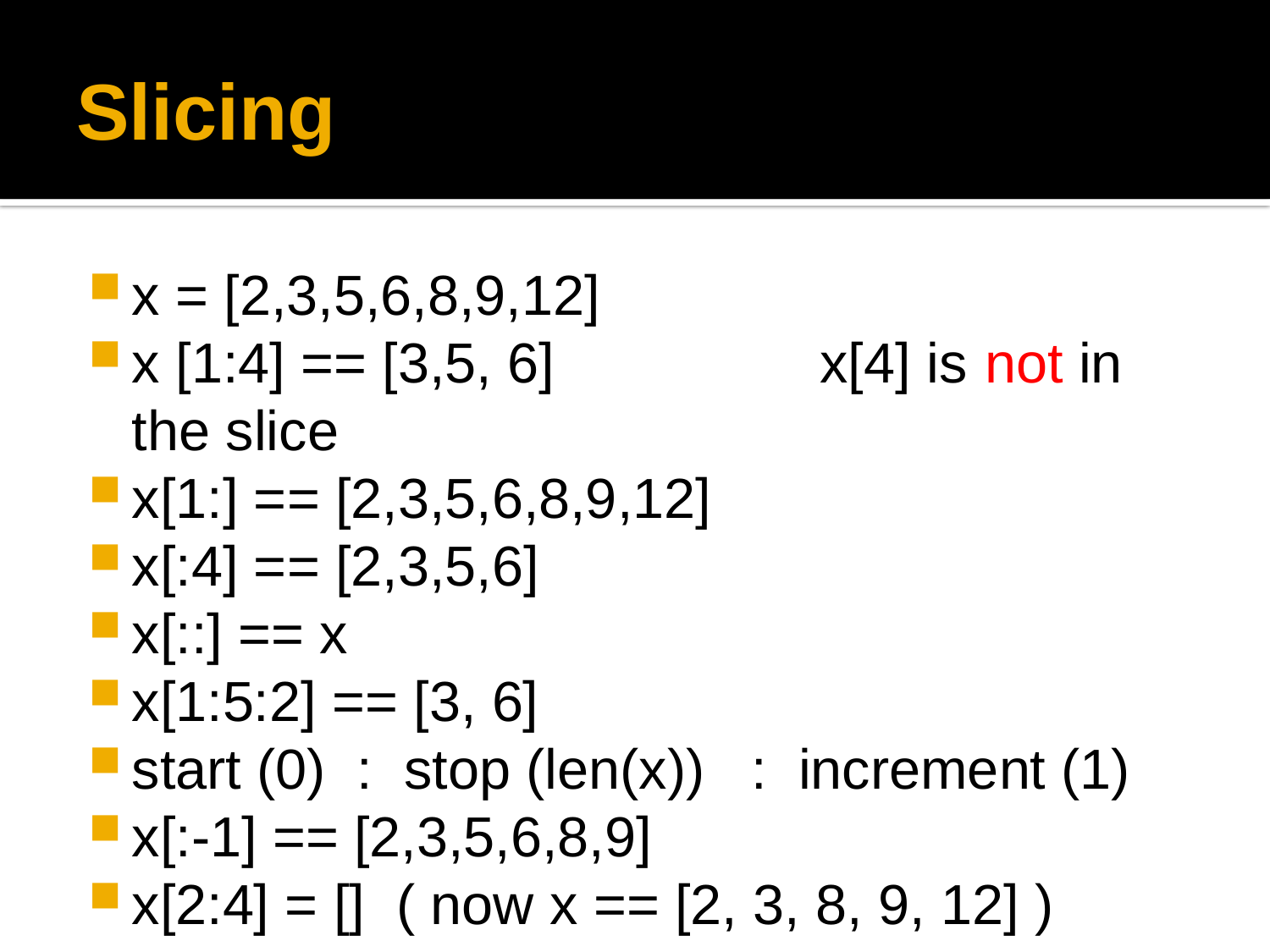

# Slicing
x = [2,3,5,6,8,9,12]
x [1:4] == [3,5, 6]                 x[4] is not in the slice
x[1:] == [2,3,5,6,8,9,12]
x[:4] == [2,3,5,6]
x[::] == x
x[1:5:2] == [3, 6]
start (0)  :  stop (len(x))   :  increment (1)
x[:-1] == [2,3,5,6,8,9]
x[2:4] = []  ( now x == [2, 3, 8, 9, 12] )